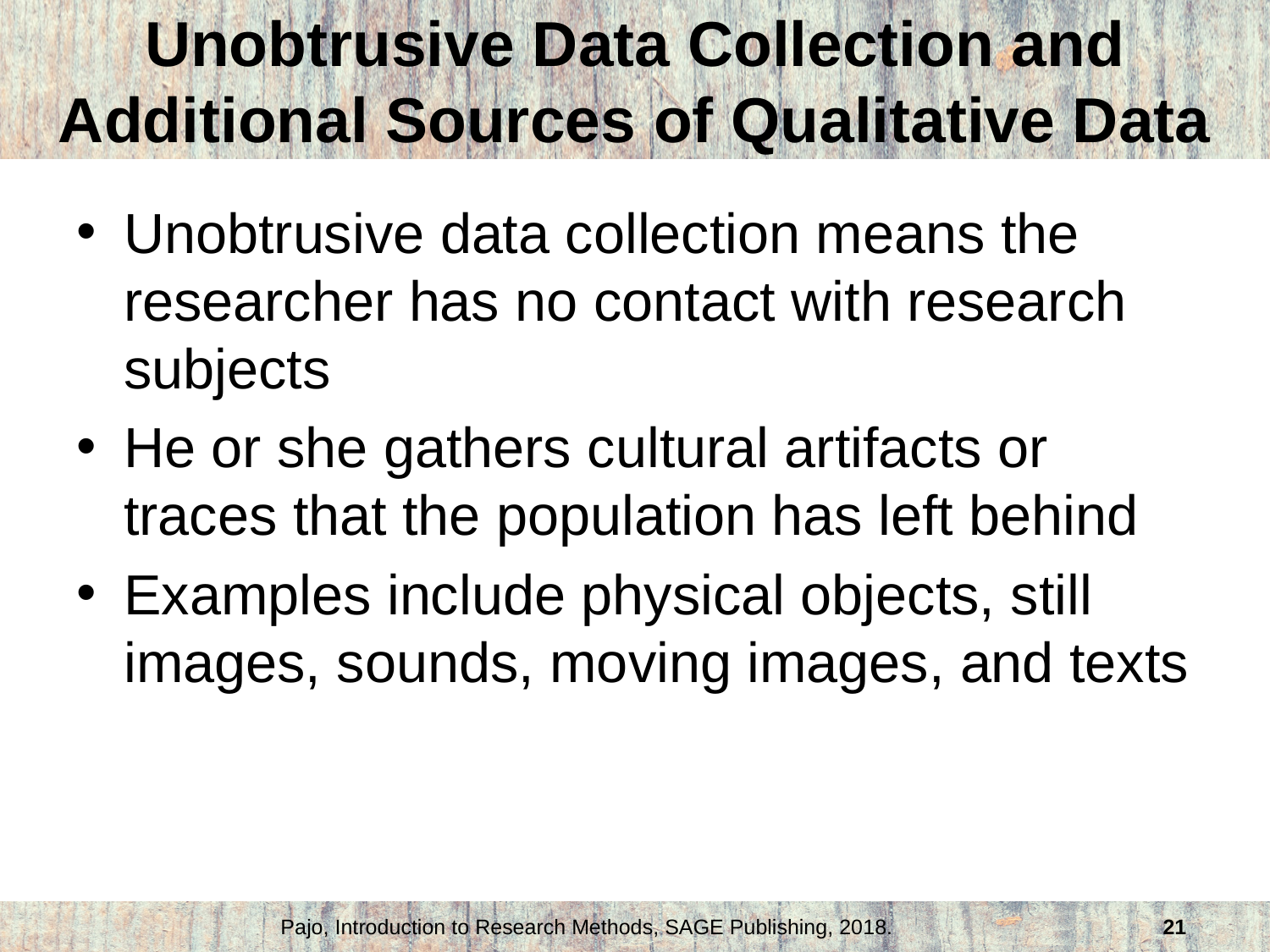

# Unobtrusive Data Collection and Additional Sources of Qualitative Data
Unobtrusive data collection means the researcher has no contact with research subjects
He or she gathers cultural artifacts or traces that the population has left behind
Examples include physical objects, still images, sounds, moving images, and texts
Pajo, Introduction to Research Methods, SAGE Publishing, 2018.
21